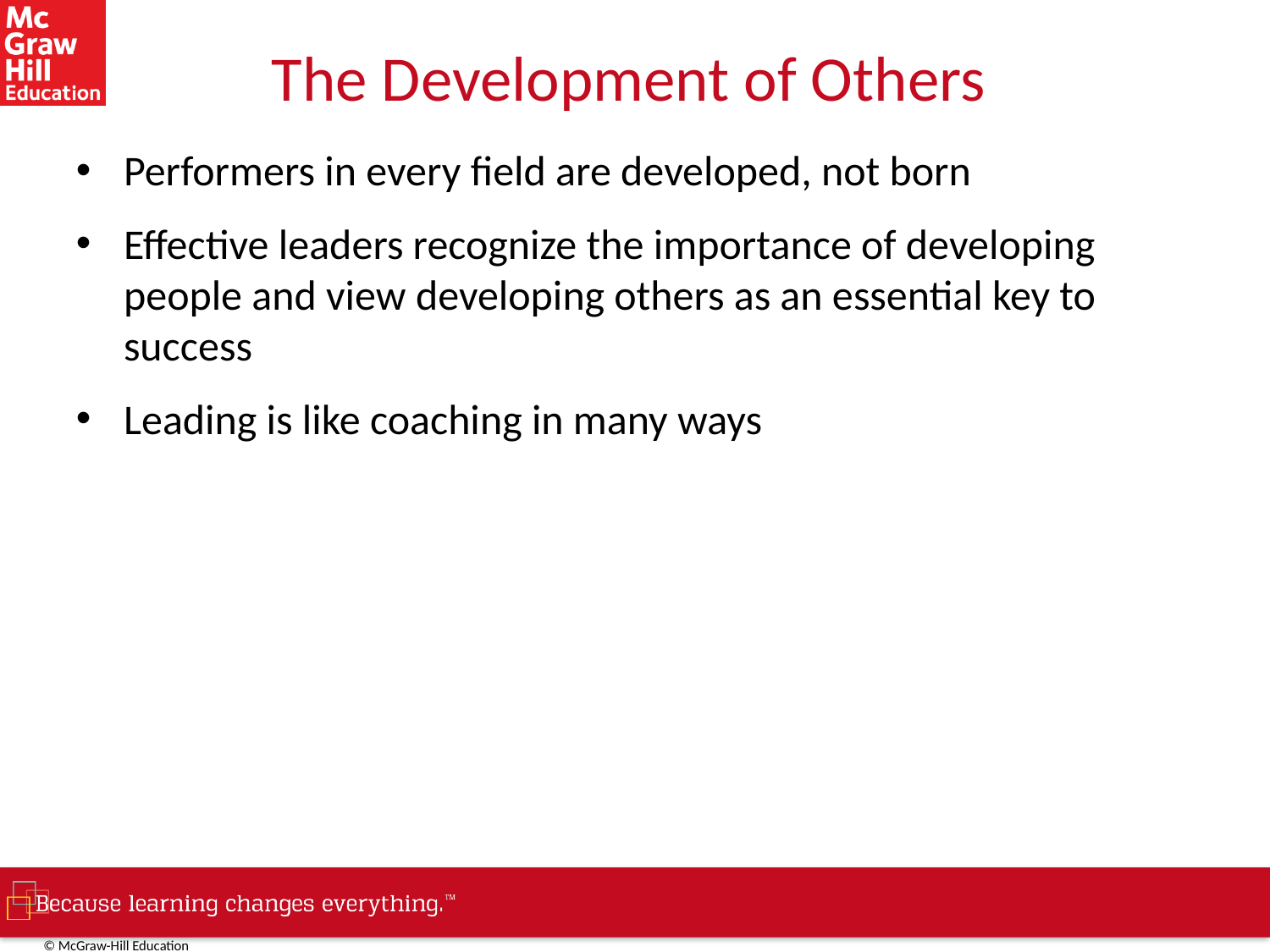

# The Development of Others
Performers in every field are developed, not born
Effective leaders recognize the importance of developing people and view developing others as an essential key to success
Leading is like coaching in many ways